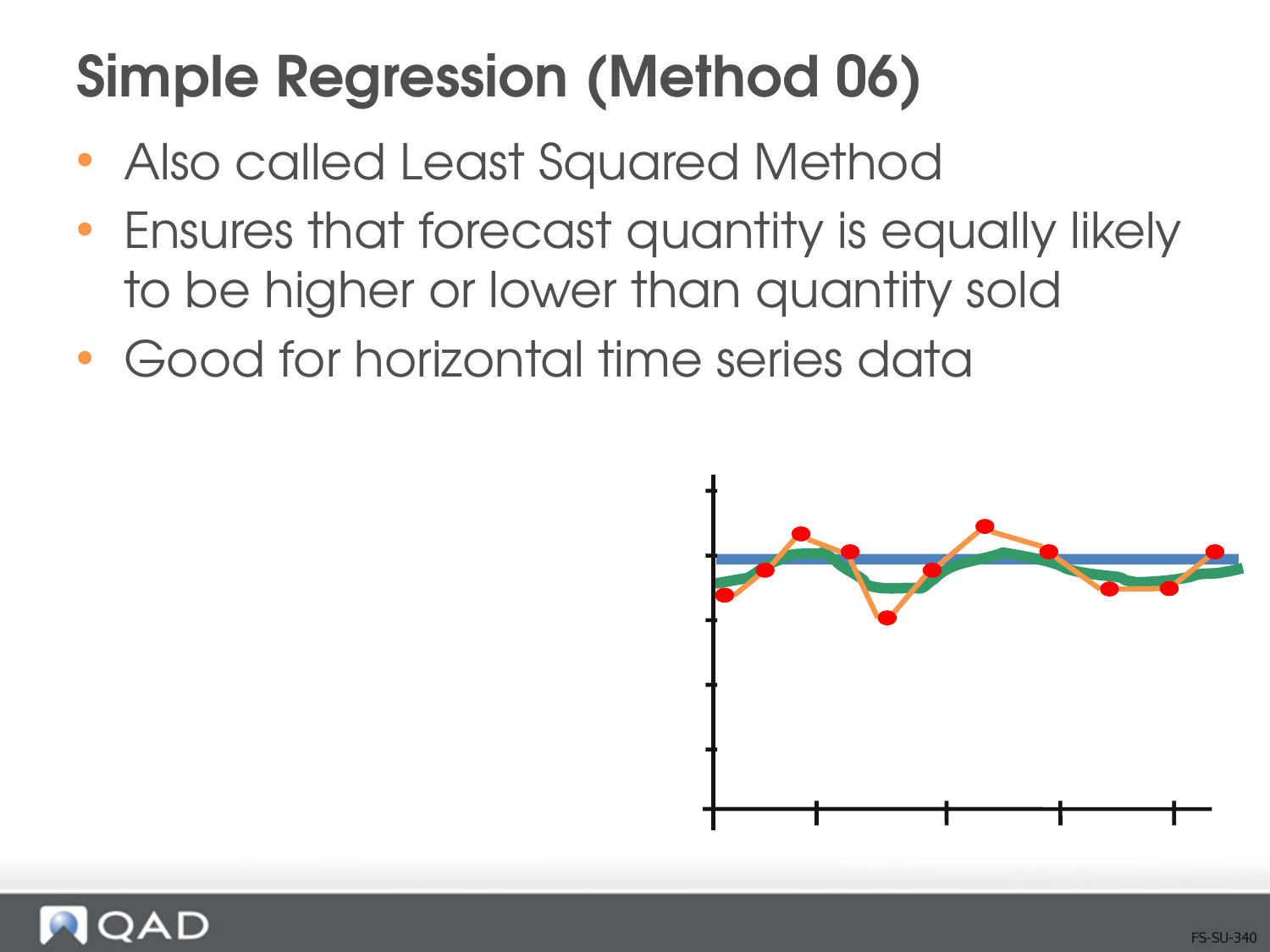

# Simple Regression (Method 06)
Also called Least Squared Method
Ensures that forecast quantity is equally likely to be higher or lower than quantity sold
Good for horizontal time series data

FS-SU-340